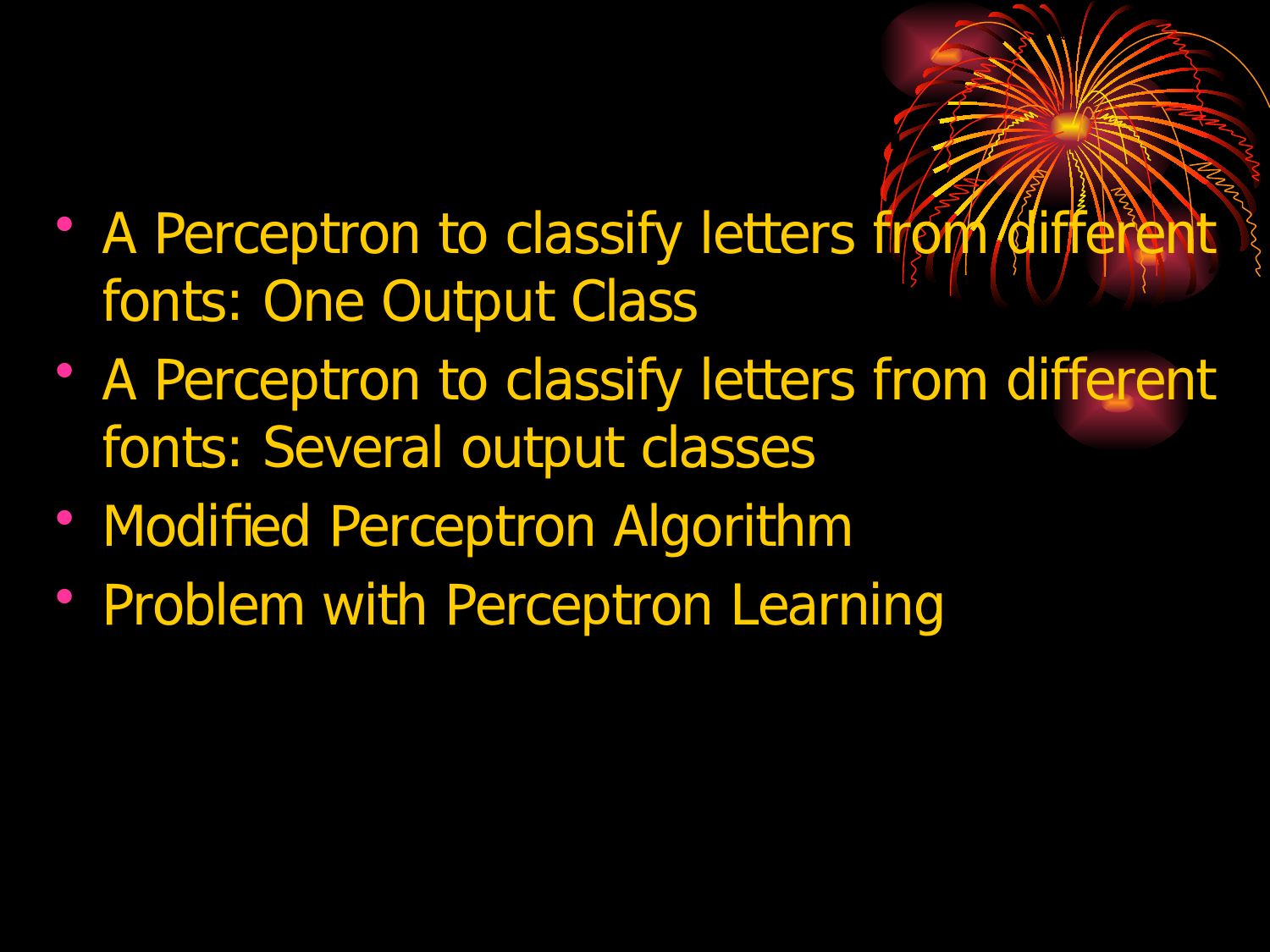

In Today's Lecture ...
A Perceptron to classify letters from different fonts: One Output Class
A Perceptron to classify letters from different fonts: Several output classes
Modified Perceptron Algorithm
Problem with Perceptron Learning